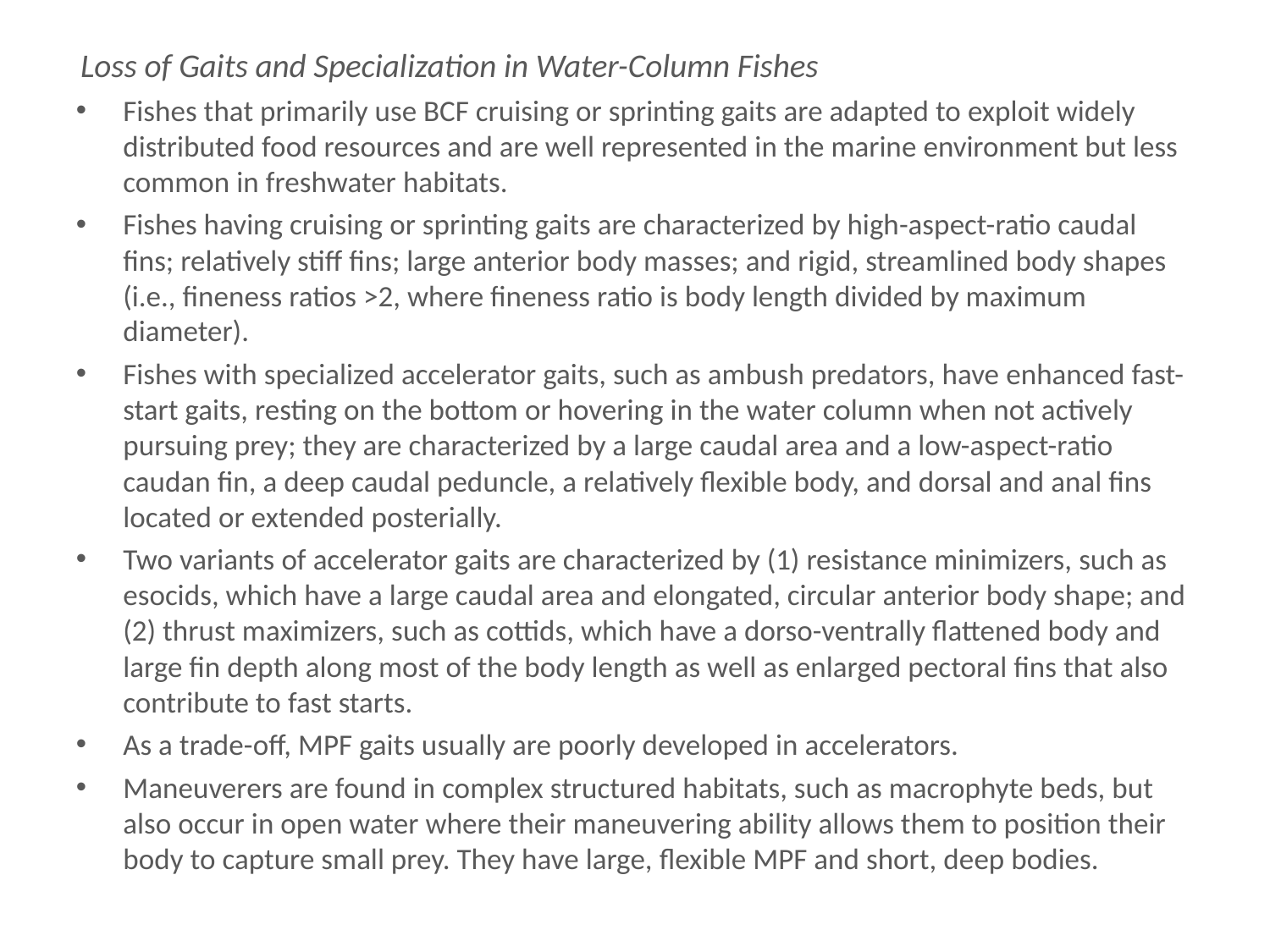

Loss of Gaits and Specialization in Water-Column Fishes
Loss of Gaits and Specialization in Water-Column Fishes
Fishes that primarily use BCF cruising or sprinting gaits are adapted to exploit widely distributed food resources and are well represented in the marine environment but less common in freshwater habitats.
Fishes having cruising or sprinting gaits are characterized by high-aspect-ratio caudal fins; relatively stiff fins; large anterior body masses; and rigid, streamlined body shapes (i.e., fineness ratios >2, where fineness ratio is body length divided by maximum diameter).
Fishes with specialized accelerator gaits, such as ambush predators, have enhanced fast-start gaits, resting on the bottom or hovering in the water column when not actively pursuing prey; they are characterized by a large caudal area and a low-aspect-ratio caudan fin, a deep caudal peduncle, a relatively flexible body, and dorsal and anal fins located or extended posterially.
Two variants of accelerator gaits are characterized by (1) resistance minimizers, such as esocids, which have a large caudal area and elongated, circular anterior body shape; and (2) thrust maximizers, such as cottids, which have a dorso-ventrally flattened body and large fin depth along most of the body length as well as enlarged pectoral fins that also contribute to fast starts.
As a trade-off, MPF gaits usually are poorly developed in accelerators.
Maneuverers are found in complex structured habitats, such as macrophyte beds, but also occur in open water where their maneuvering ability allows them to position their body to capture small prey. They have large, flexible MPF and short, deep bodies.